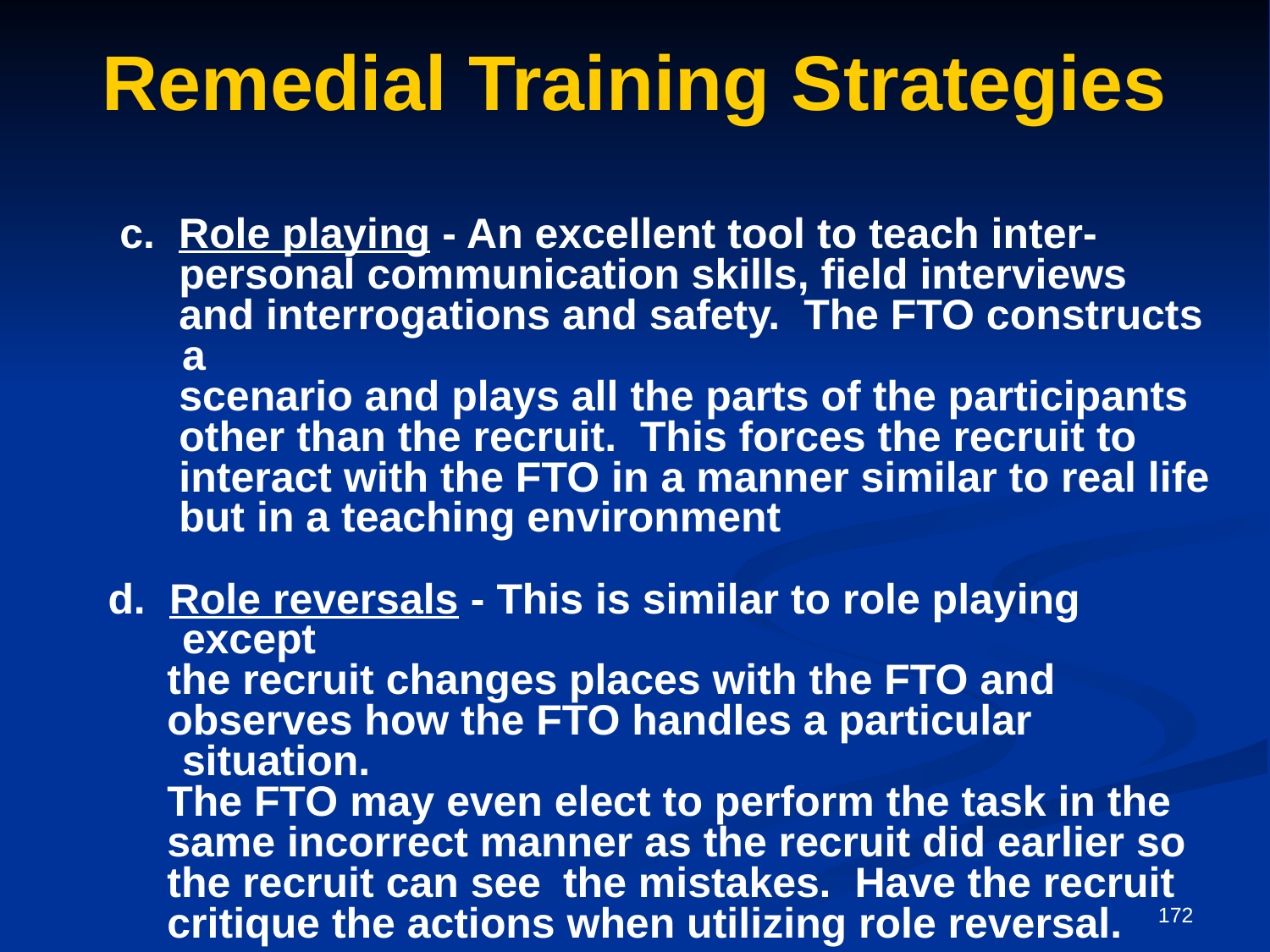

# Remedial Training Strategies

 c.  Role playing - An excellent tool to teach inter-
      personal communication skills, field interviews
      and interrogations and safety.  The FTO constructs a
      scenario and plays all the parts of the participants
      other than the recruit.  This forces the recruit to
      interact with the FTO in a manner similar to real life
      but in a teaching environment

d.  Role reversals - This is similar to role playing except
     the recruit changes places with the FTO and
     observes how the FTO handles a particular situation.
     The FTO may even elect to perform the task in the
     same incorrect manner as the recruit did earlier so
     the recruit can see 	the mistakes.  Have the recruit
     critique the actions when utilizing role reversal.
172